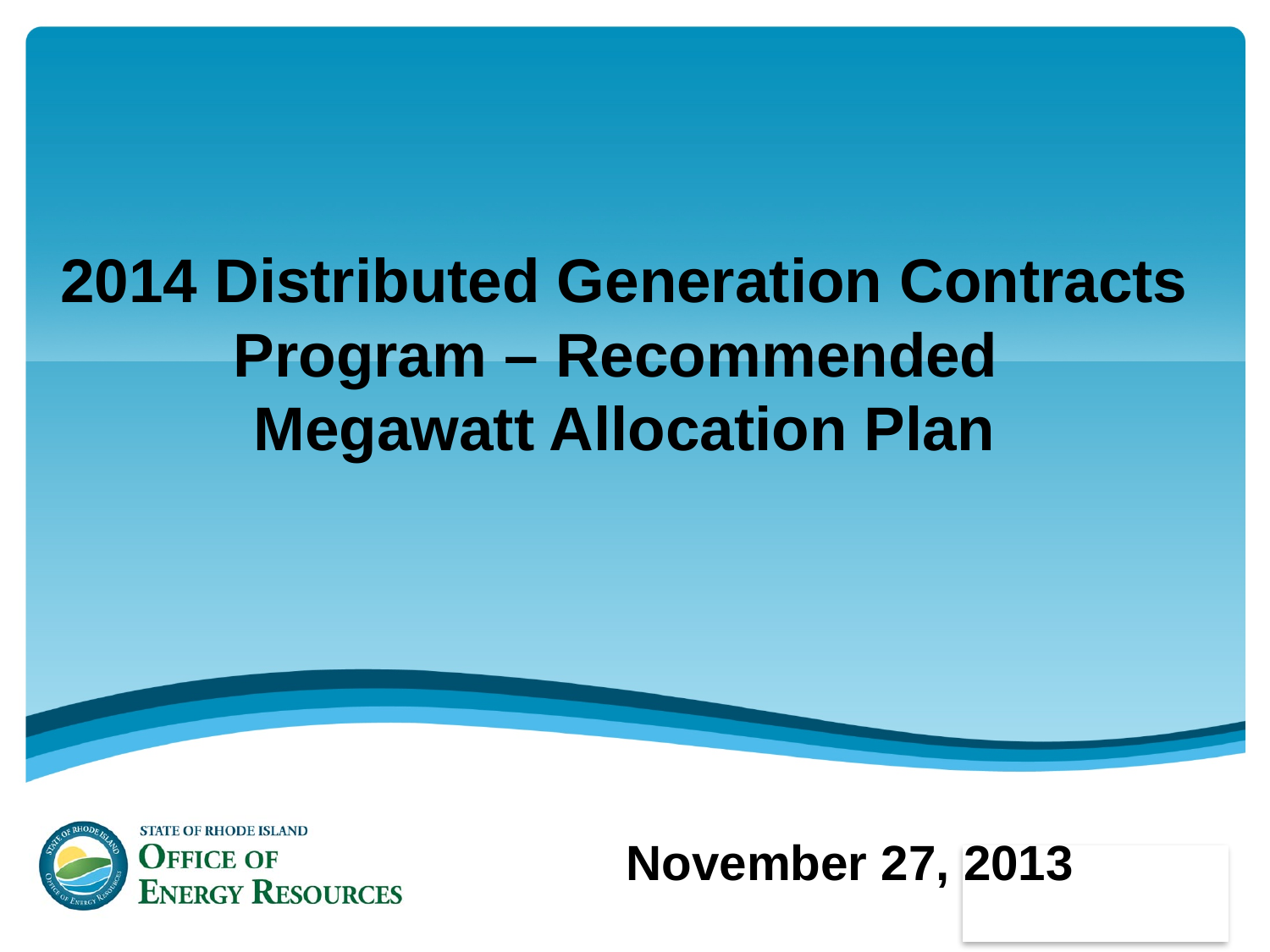

2014 Distributed Generation Contracts Program – Recommended
Megawatt Allocation Plan

November 27, 2013